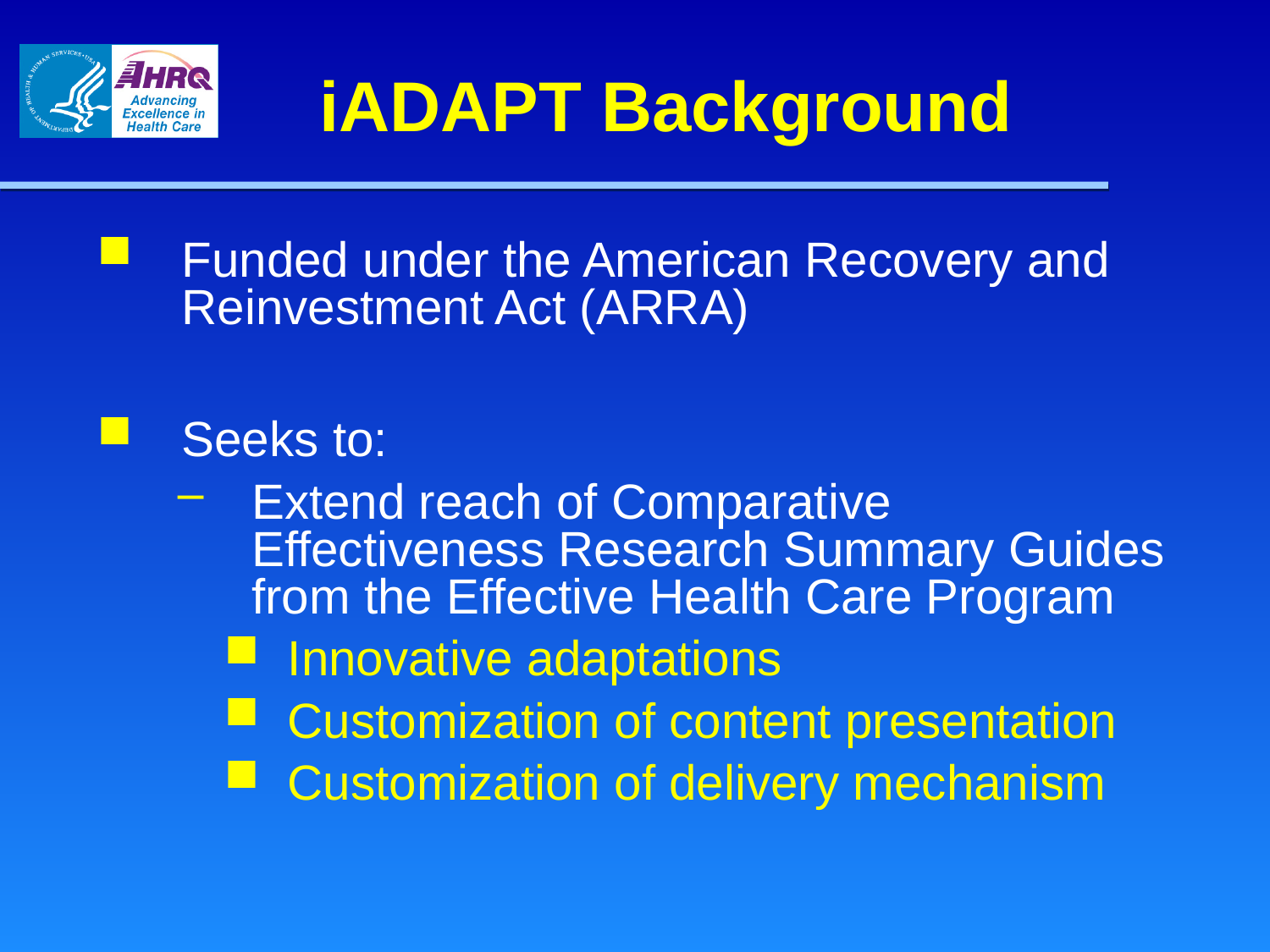

# iADAPT Background
Funded under the American Recovery and Reinvestment Act (ARRA)

Seeks to:
Extend reach of Comparative Effectiveness Research Summary Guides from the Effective Health Care Program
Innovative adaptations
Customization of content presentation
Customization of delivery mechanism